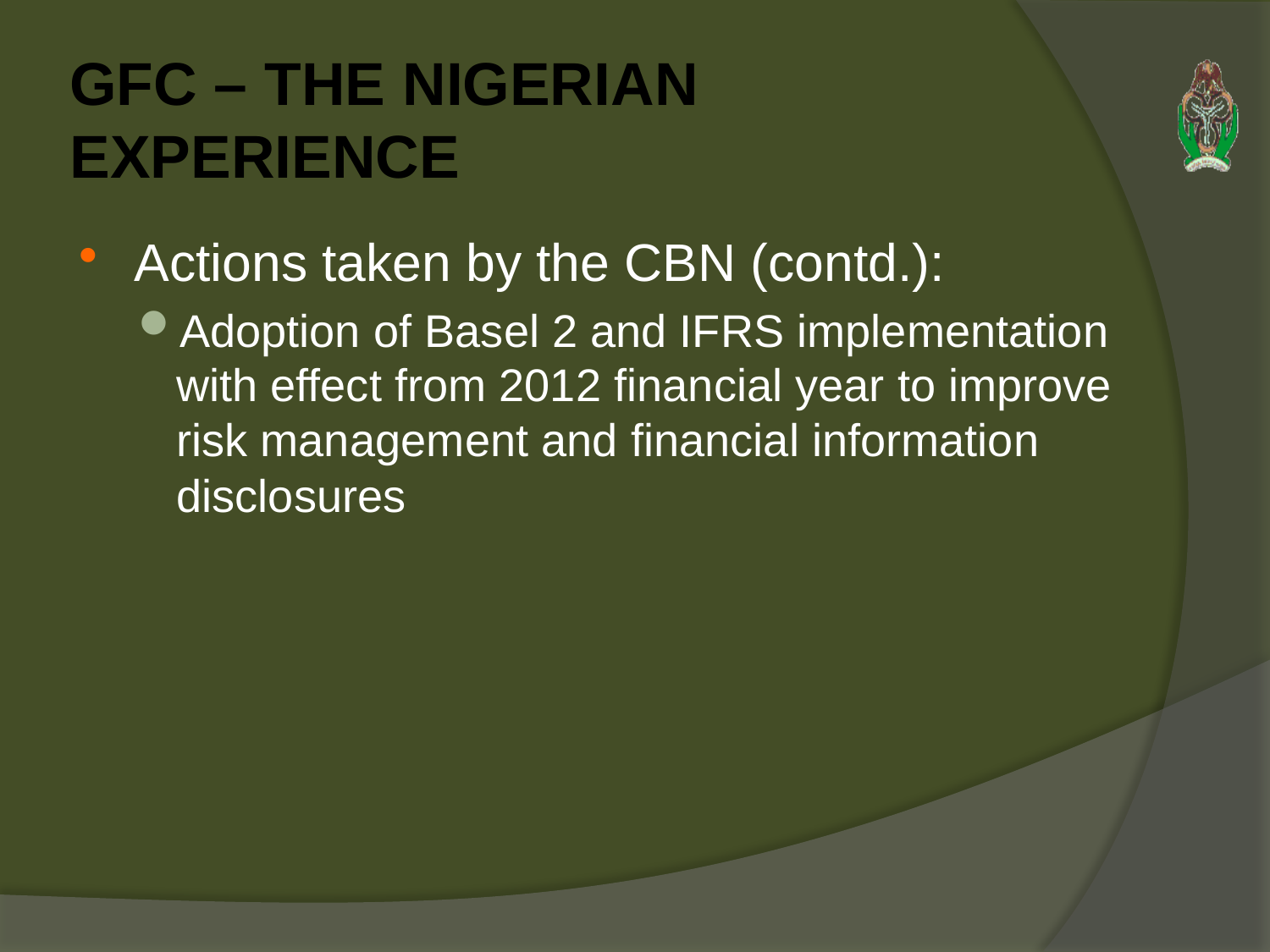

# GFC – THE NIGERIAN EXPERIENCE
Actions taken by the CBN (contd.):
Adoption of Basel 2 and IFRS implementation with effect from 2012 financial year to improve risk management and financial information disclosures